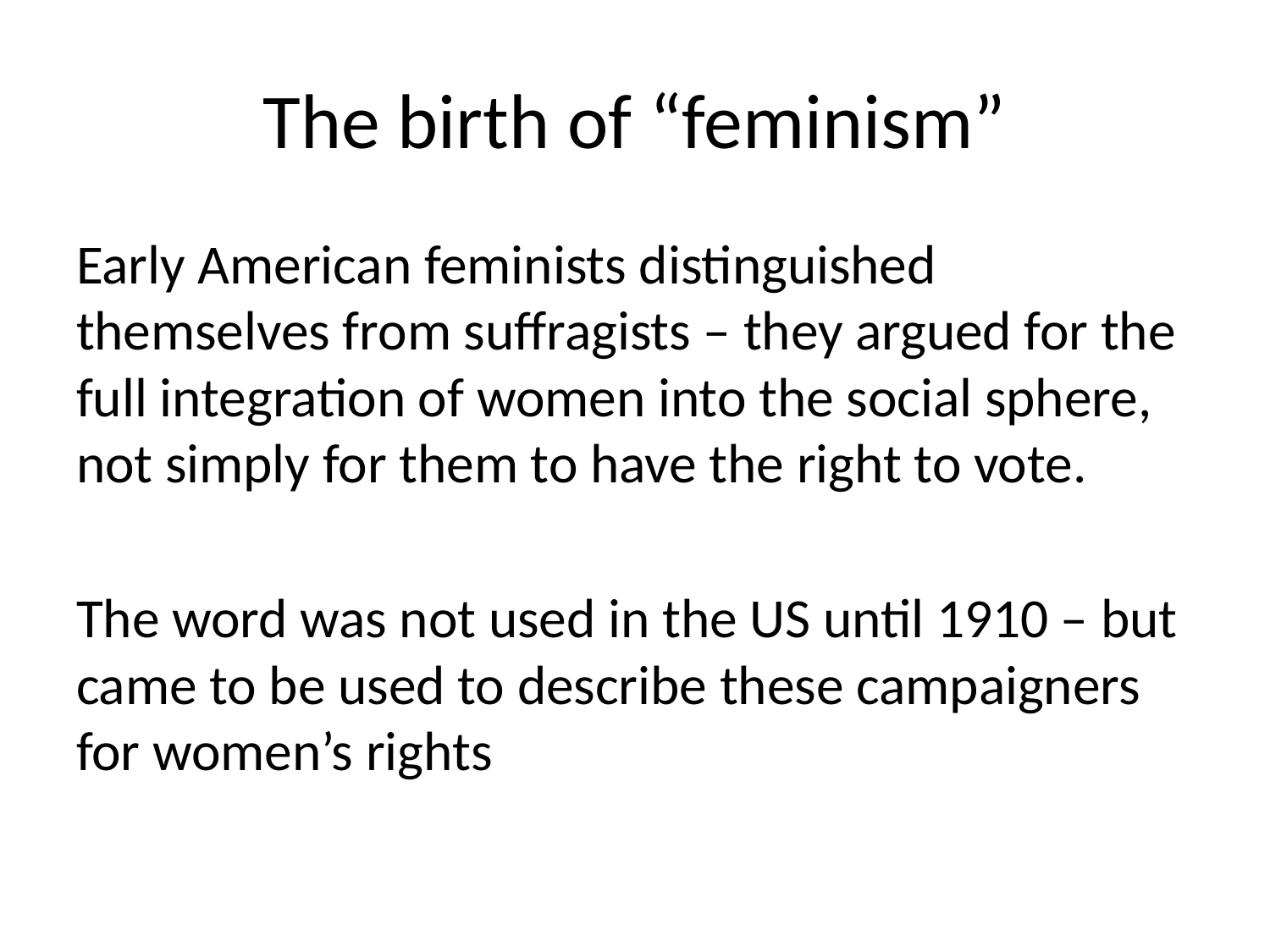

# The birth of “feminism”
Early American feminists distinguished themselves from suffragists – they argued for the full integration of women into the social sphere, not simply for them to have the right to vote.

The word was not used in the US until 1910 – but came to be used to describe these campaigners for women’s rights